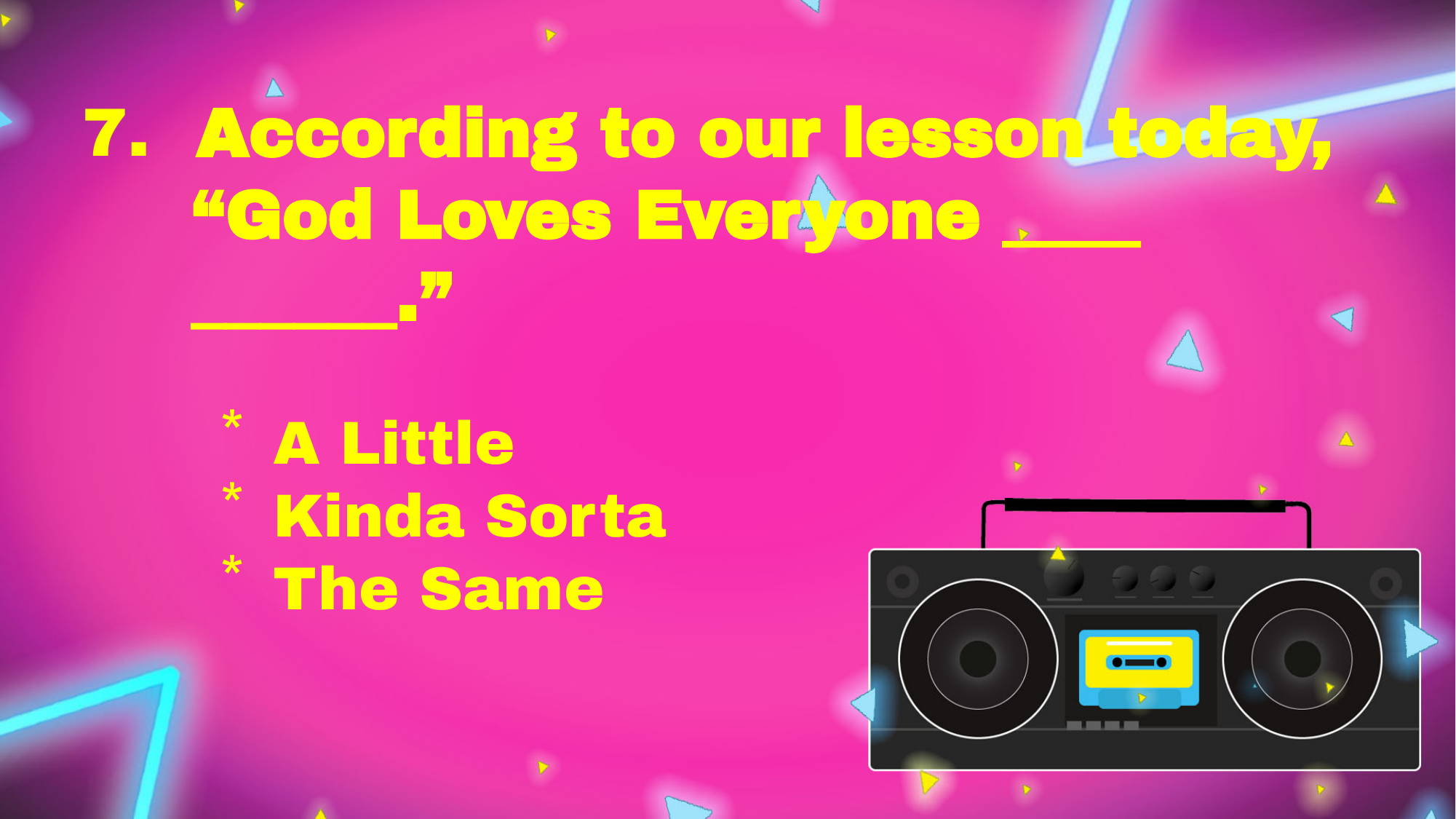

7.  According to our lesson today,
	“God Loves Everyone ____
	______.”

A Little
Kinda Sorta
The Same